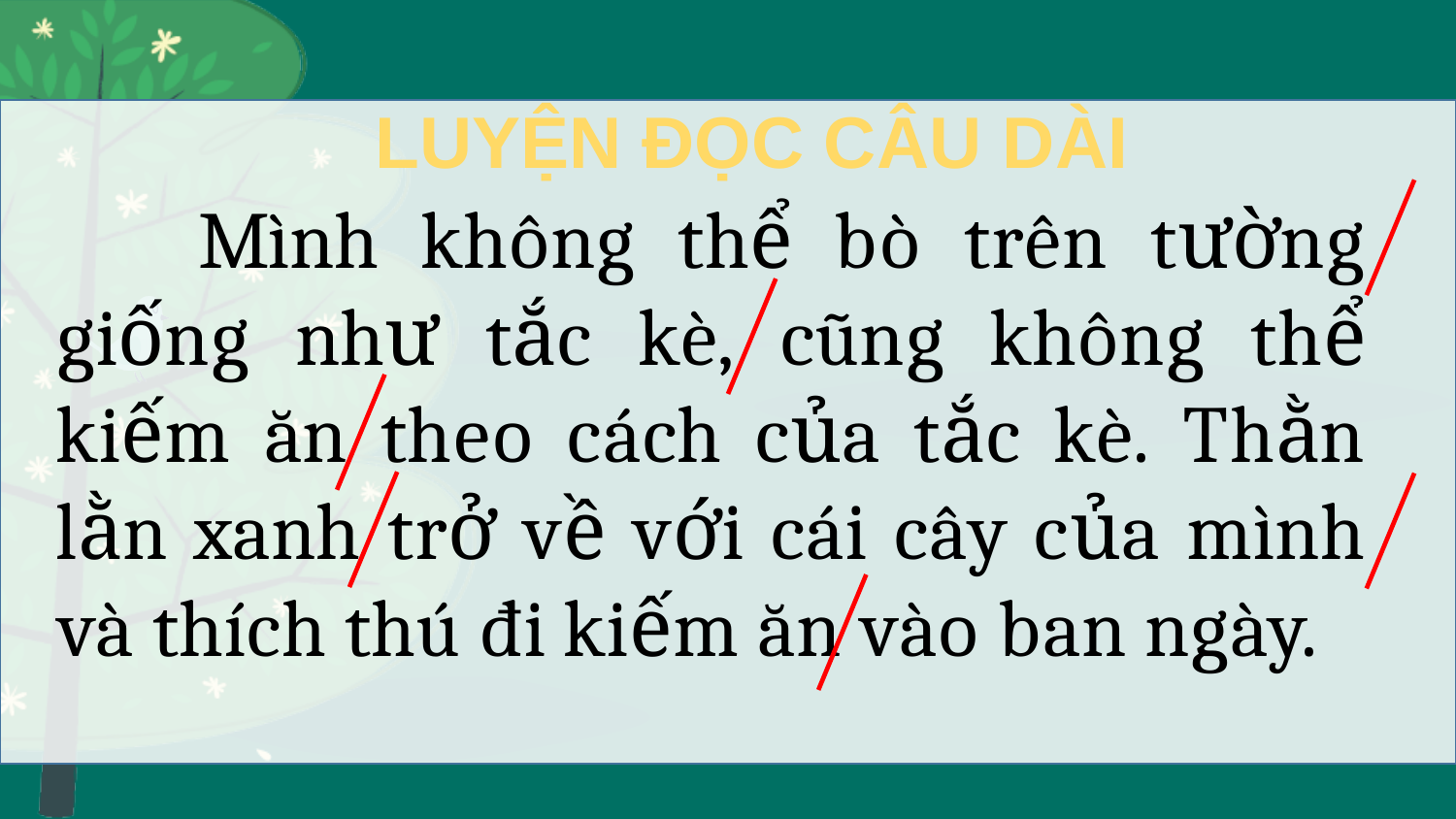

LUYỆN ĐỌC CÂU DÀI

	Mình không thể bò trên tường giống như tắc kè, cũng không thể kiếm ăn theo cách của tắc kè. Thằn lằn xanh trở về với cái cây của mình và thích thú đi kiếm ăn vào ban ngày.